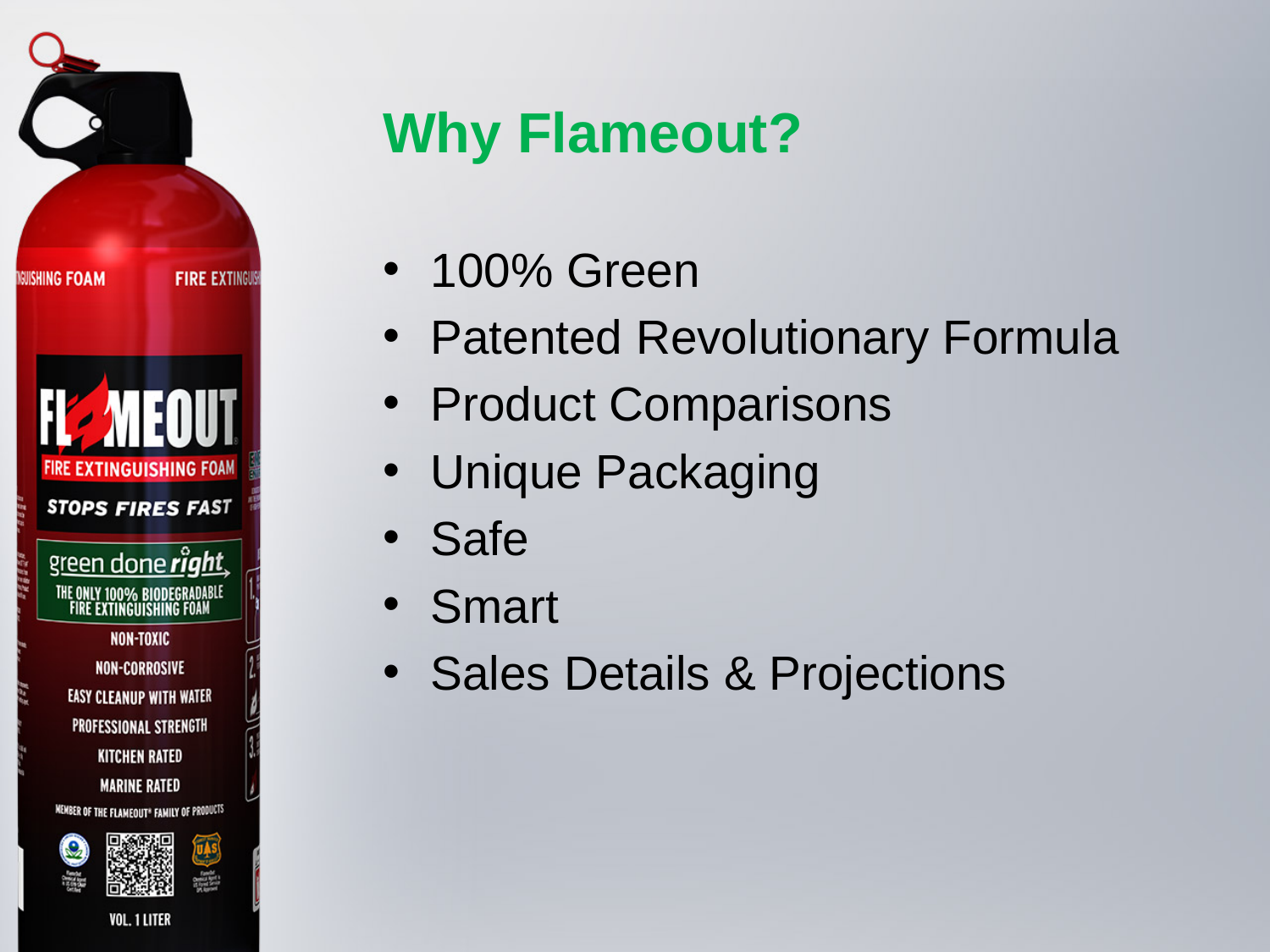

Why Flameout?
100% Green
Patented Revolutionary Formula
Product Comparisons
Unique Packaging
Safe
Smart
Sales Details & Projections